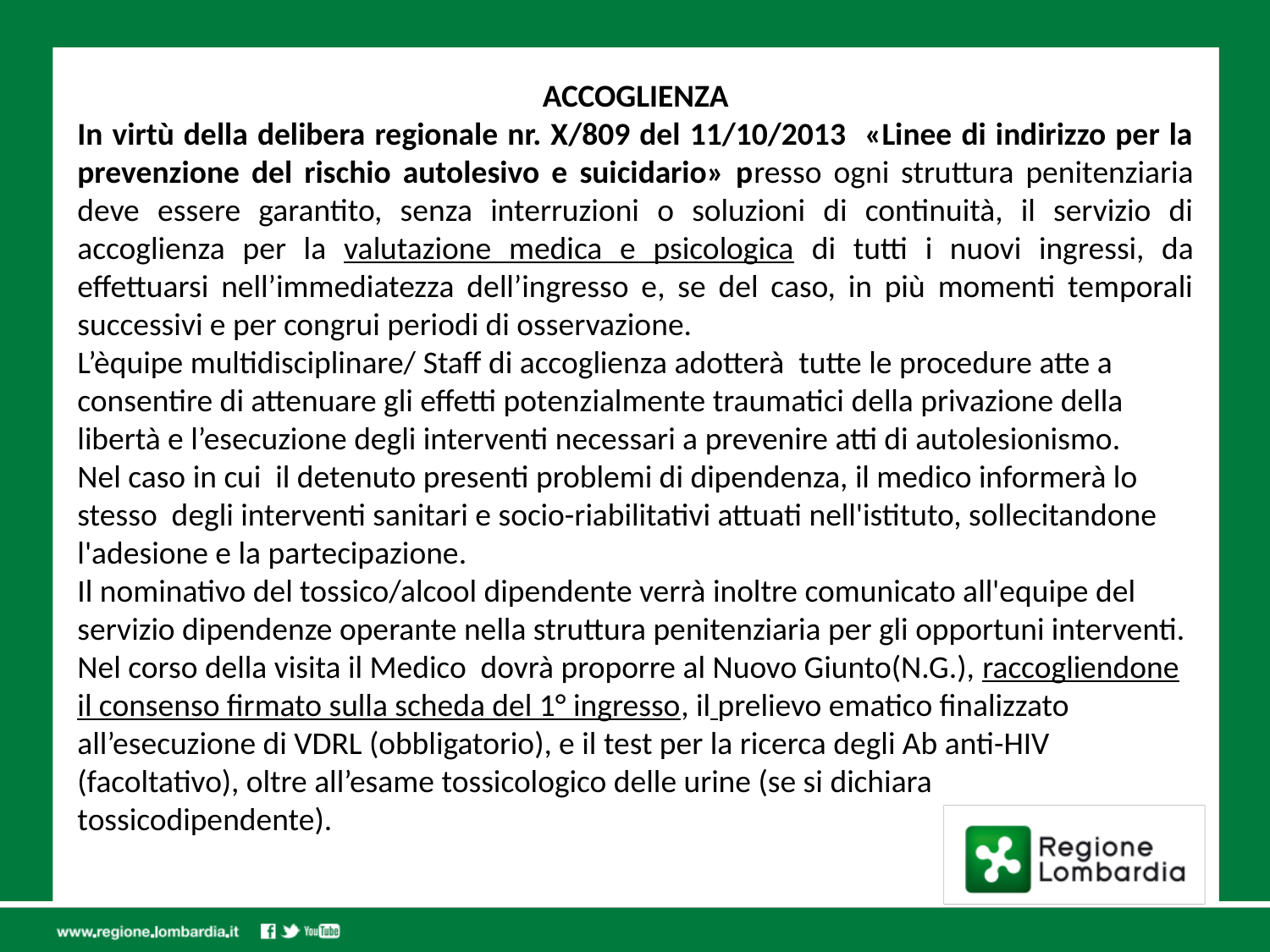

ACCOGLIENZA
In virtù della delibera regionale nr. X/809 del 11/10/2013  «Linee di indirizzo per la prevenzione del rischio autolesivo e suicidario» presso ogni struttura penitenziaria deve essere garantito, senza interruzioni o soluzioni di continuità, il servizio di accoglienza per la valutazione medica e psicologica di tutti i nuovi ingressi, da effettuarsi nell’immediatezza dell’ingresso e, se del caso, in più momenti temporali successivi e per congrui periodi di osservazione.
L’èquipe multidisciplinare/ Staff di accoglienza adotterà  tutte le procedure atte a consentire di attenuare gli effetti potenzialmente traumatici della privazione della libertà e l’esecuzione degli interventi necessari a prevenire atti di autolesionismo.
Nel caso in cui  il detenuto presenti problemi di dipendenza, il medico informerà lo stesso  degli interventi sanitari e socio-riabilitativi attuati nell'istituto, sollecitandone  l'adesione e la partecipazione.
Il nominativo del tossico/alcool dipendente verrà inoltre comunicato all'equipe del servizio dipendenze operante nella struttura penitenziaria per gli opportuni interventi.
Nel corso della visita il Medico  dovrà proporre al Nuovo Giunto(N.G.), raccogliendone il consenso firmato sulla scheda del 1° ingresso, il prelievo ematico finalizzato all’esecuzione di VDRL (obbligatorio), e il test per la ricerca degli Ab anti-HIV (facoltativo), oltre all’esame tossicologico delle urine (se si dichiara tossicodipendente).